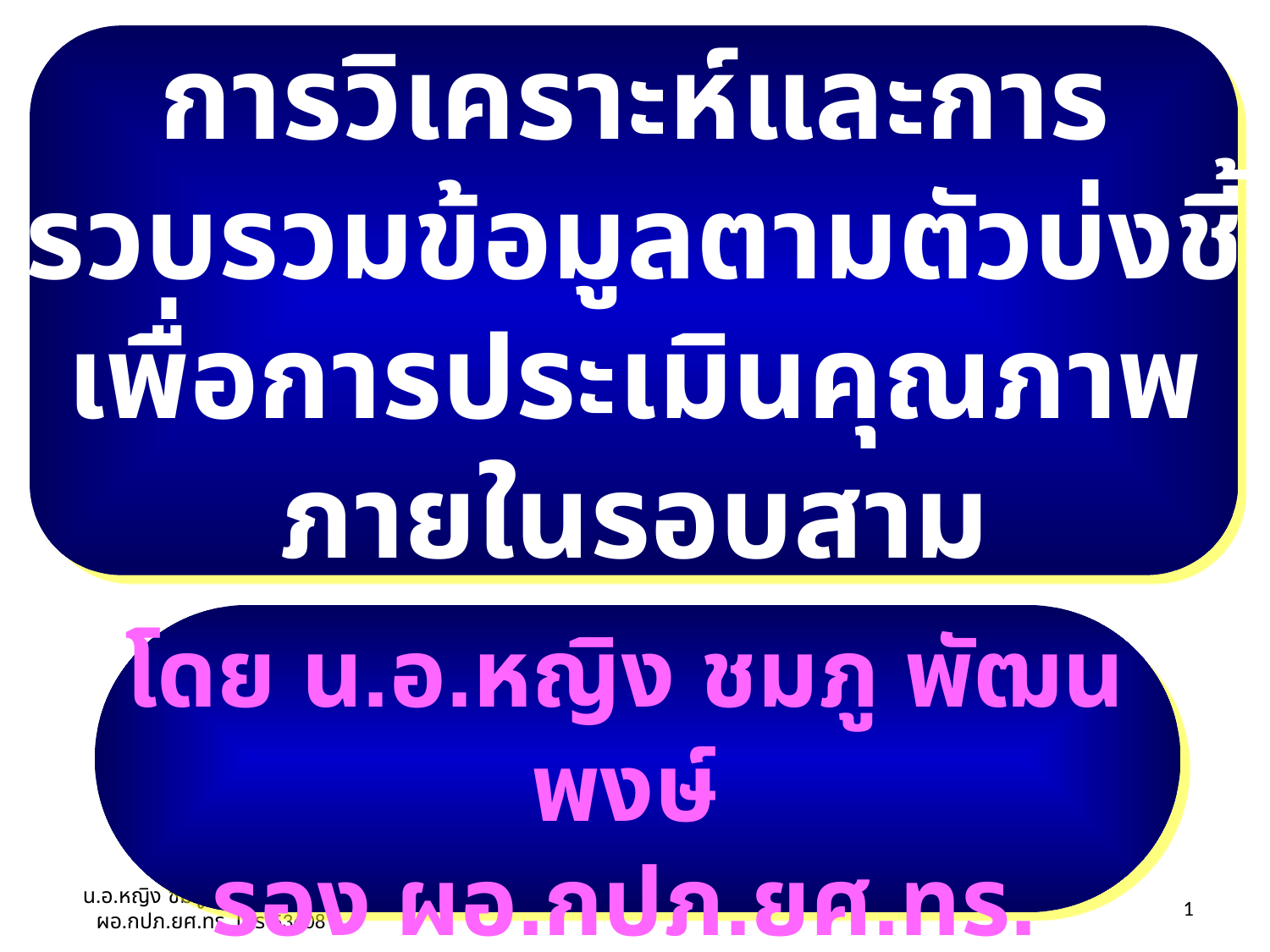

การวิเคราะห์และการรวบรวมข้อมูลตามตัวบ่งชี้เพื่อการประเมินคุณภาพภายในรอบสาม

โดย น.อ.หญิง ชมภู พัฒนพงษ์
 รอง ผอ.กปภ.ยศ.ทร.
น.อ.หญิง ชมภู พัฒนพงษ์ รอง ผอ.กปภ.ยศ.ทร. โทร 53608
26/03/55
1